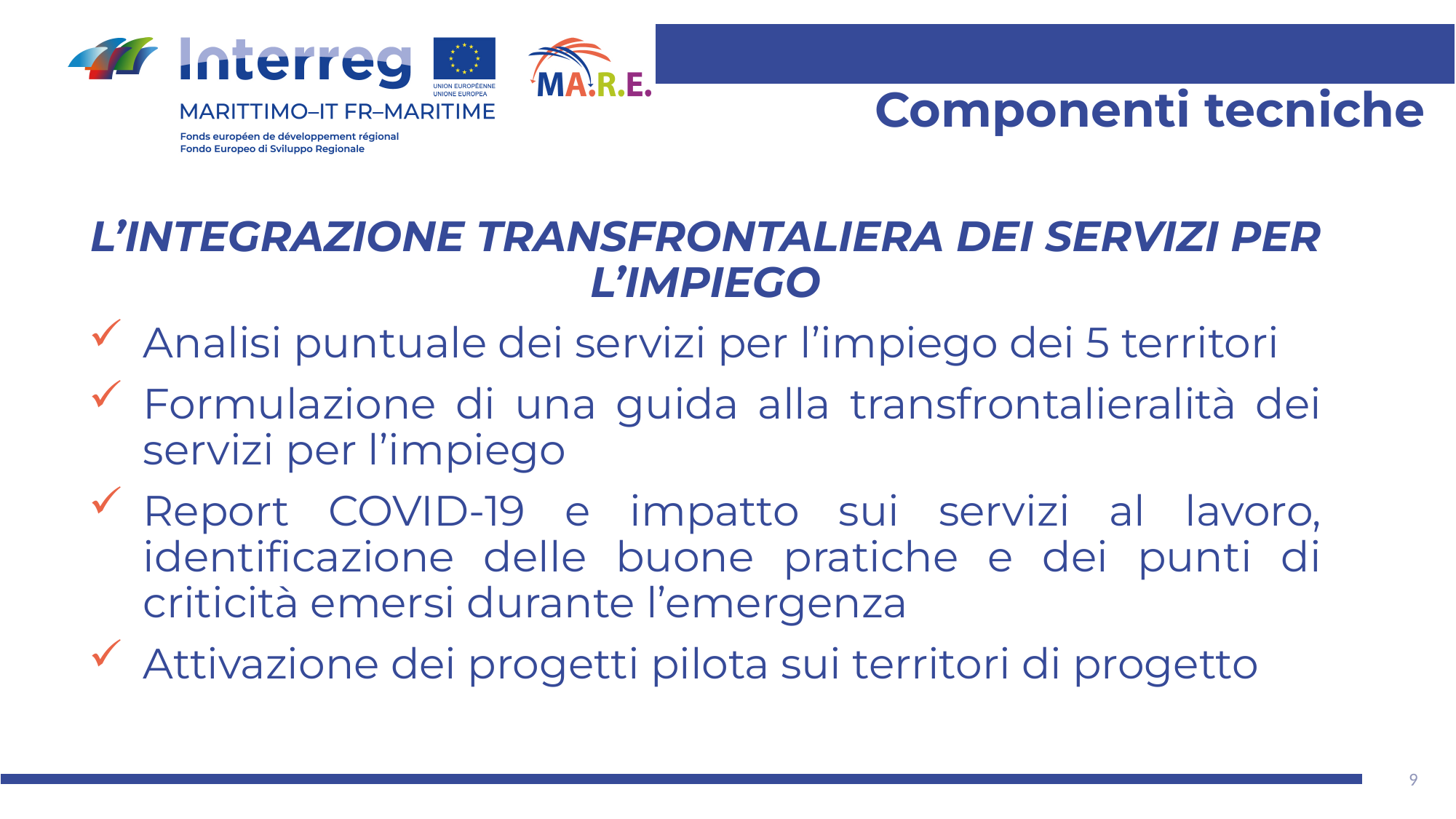

# Componenti tecniche
L’INTEGRAZIONE TRANSFRONTALIERA DEI SERVIZI PER L’IMPIEGO
Analisi puntuale dei servizi per l’impiego dei 5 territori
Formulazione di una guida alla transfrontalieralità dei servizi per l’impiego
Report COVID-19 e impatto sui servizi al lavoro, identificazione delle buone pratiche e dei punti di criticità emersi durante l’emergenza
Attivazione dei progetti pilota sui territori di progetto

9